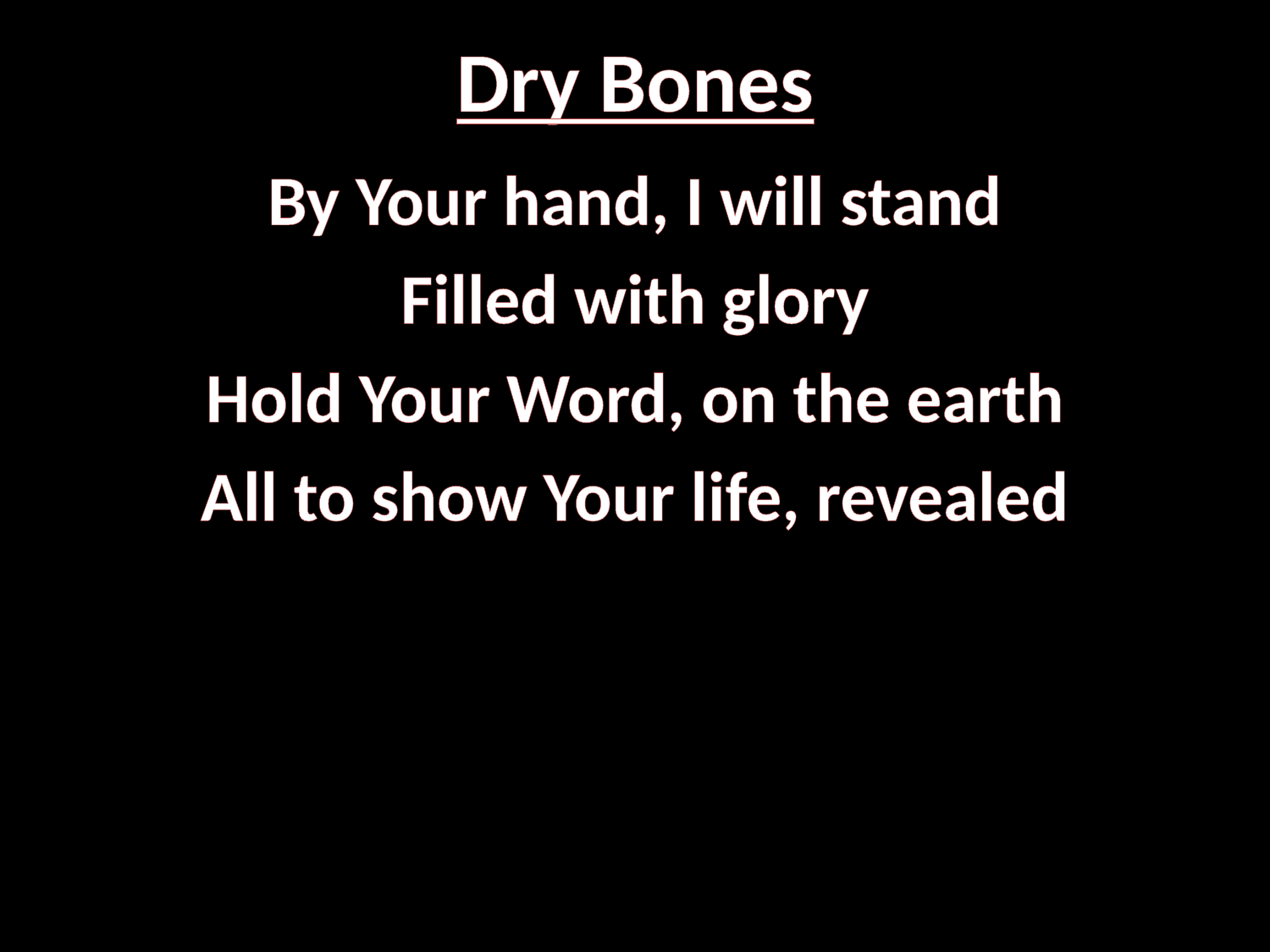

# Dry Bones
By Your hand, I will stand
Filled with glory
Hold Your Word, on the earth
All to show Your life, revealed